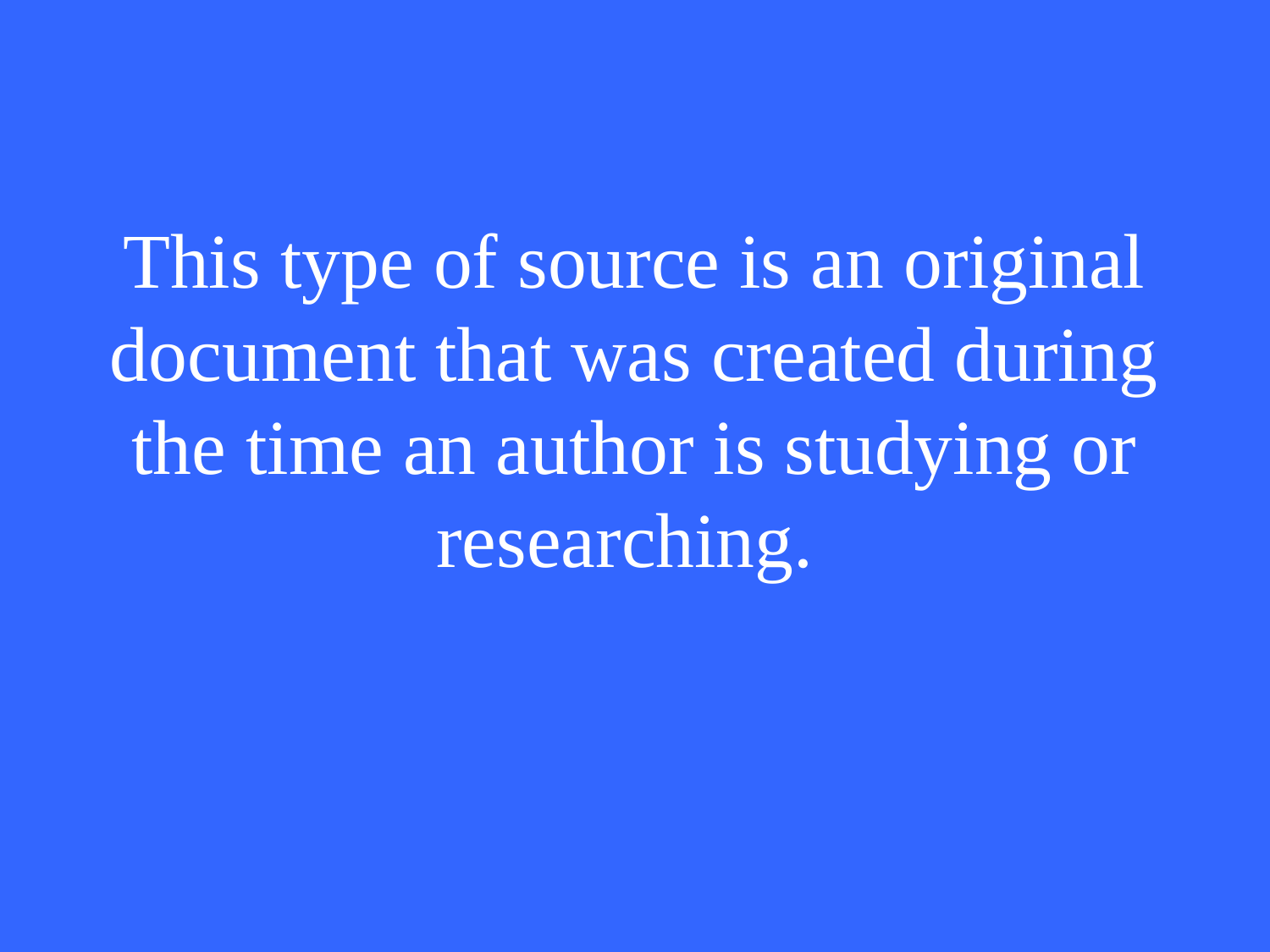

# This type of source is an original document that was created during the time an author is studying or researching.